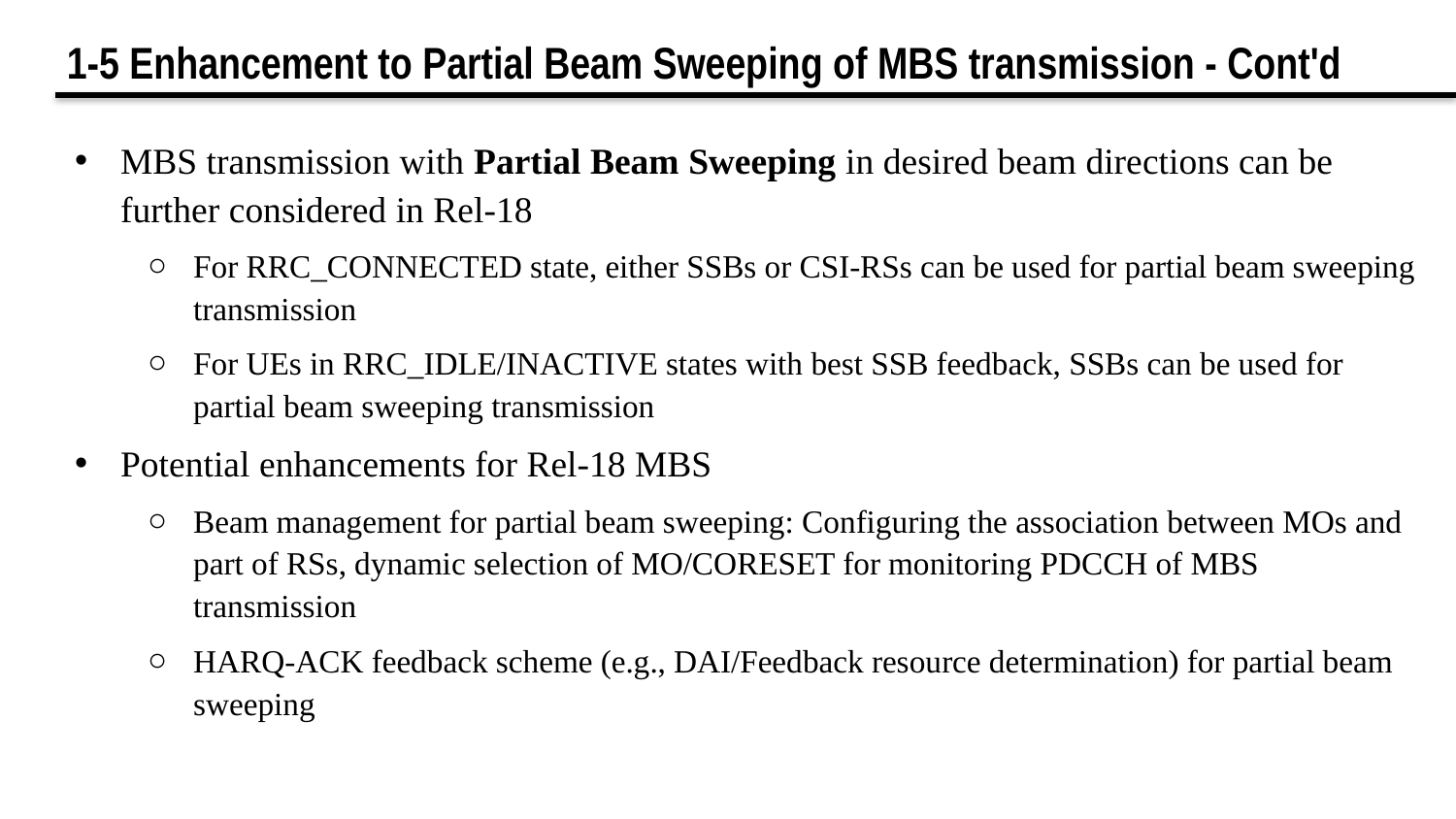

1-5 Enhancement to Partial Beam Sweeping of MBS transmission - Cont'd
MBS transmission with Partial Beam Sweeping in desired beam directions can be further considered in Rel-18
For RRC_CONNECTED state, either SSBs or CSI-RSs can be used for partial beam sweeping transmission
For UEs in RRC_IDLE/INACTIVE states with best SSB feedback, SSBs can be used for partial beam sweeping transmission
Potential enhancements for Rel-18 MBS
Beam management for partial beam sweeping: Configuring the association between MOs and part of RSs, dynamic selection of MO/CORESET for monitoring PDCCH of MBS transmission
HARQ-ACK feedback scheme (e.g., DAI/Feedback resource determination) for partial beam sweeping